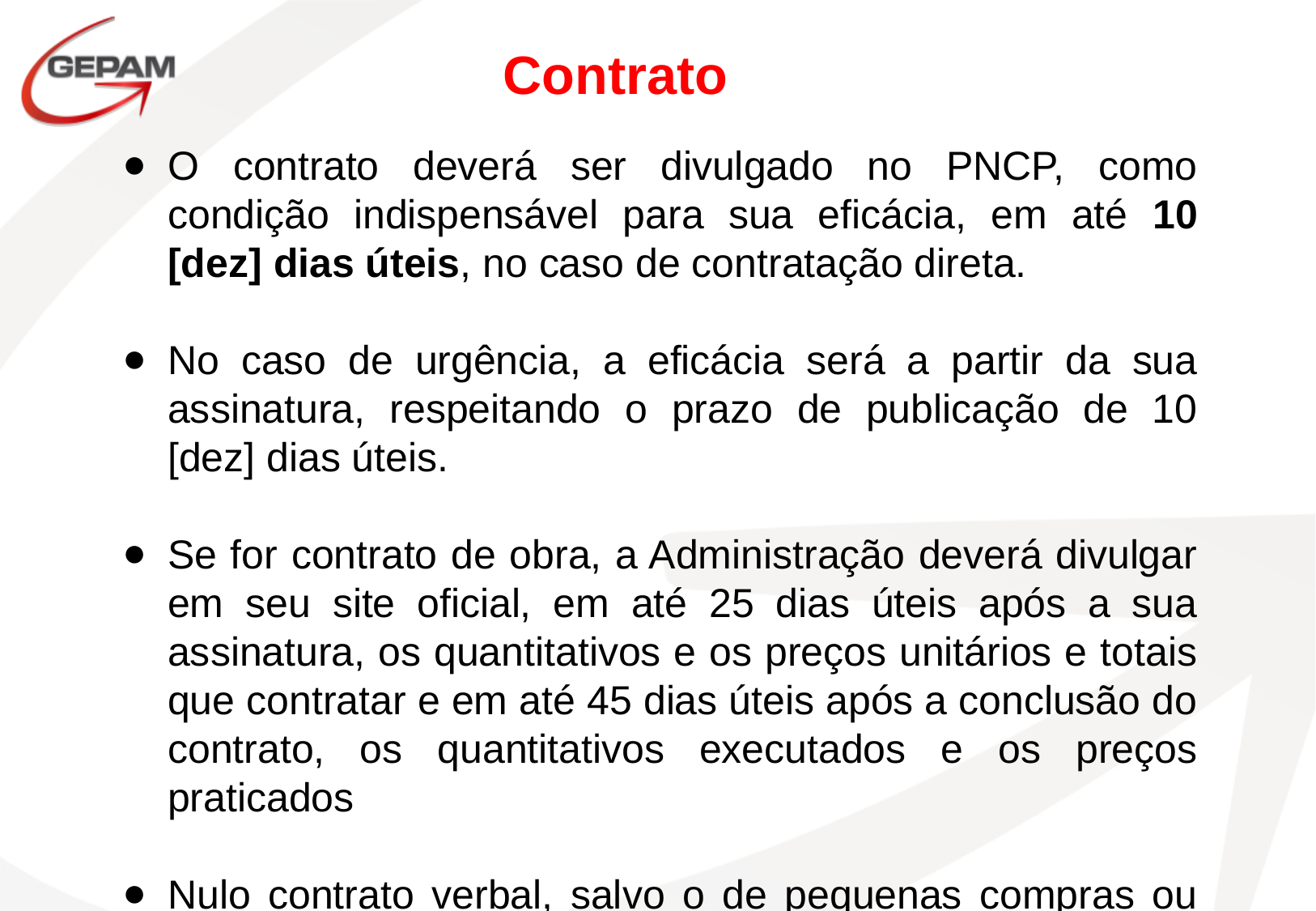

Contrato
O contrato deverá ser divulgado no PNCP, como condição indispensável para sua eficácia, em até 10 [dez] dias úteis, no caso de contratação direta.

No caso de urgência, a eficácia será a partir da sua assinatura, respeitando o prazo de publicação de 10 [dez] dias úteis.

Se for contrato de obra, a Administração deverá divulgar em seu site oficial, em até 25 dias úteis após a sua assinatura, os quantitativos e os preços unitários e totais que contratar e em até 45 dias úteis após a conclusão do contrato, os quantitativos executados e os preços praticados

Nulo contrato verbal, salvo o de pequenas compras ou serviços de pronto pagamento, de valores não superiores a R$ 10.000,00